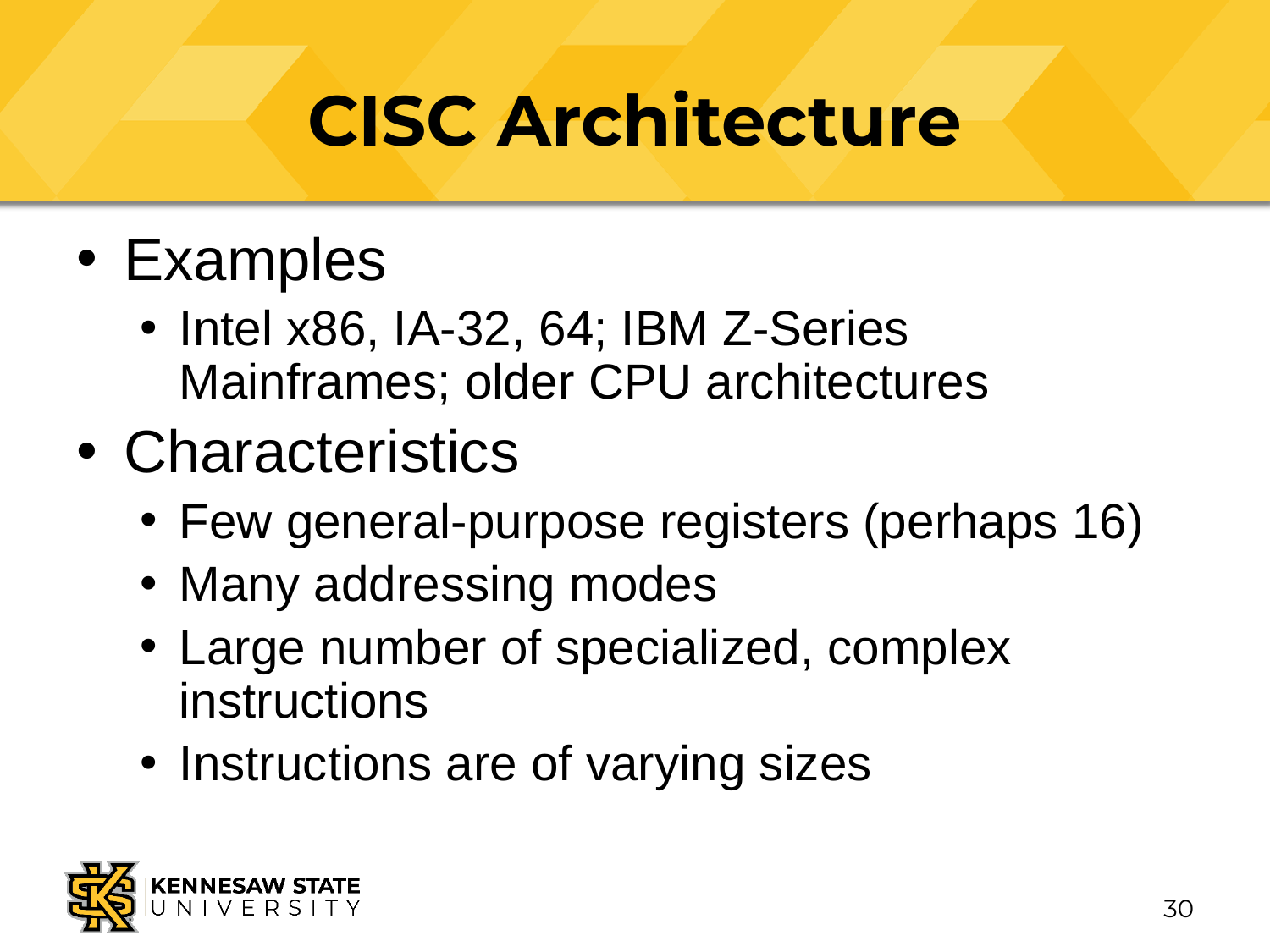

# CISC Architecture
Examples
Intel x86, IA-32, 64; IBM Z-Series Mainframes; older CPU architectures
Characteristics
Few general-purpose registers (perhaps 16)
Many addressing modes
Large number of specialized, complex instructions
Instructions are of varying sizes
30